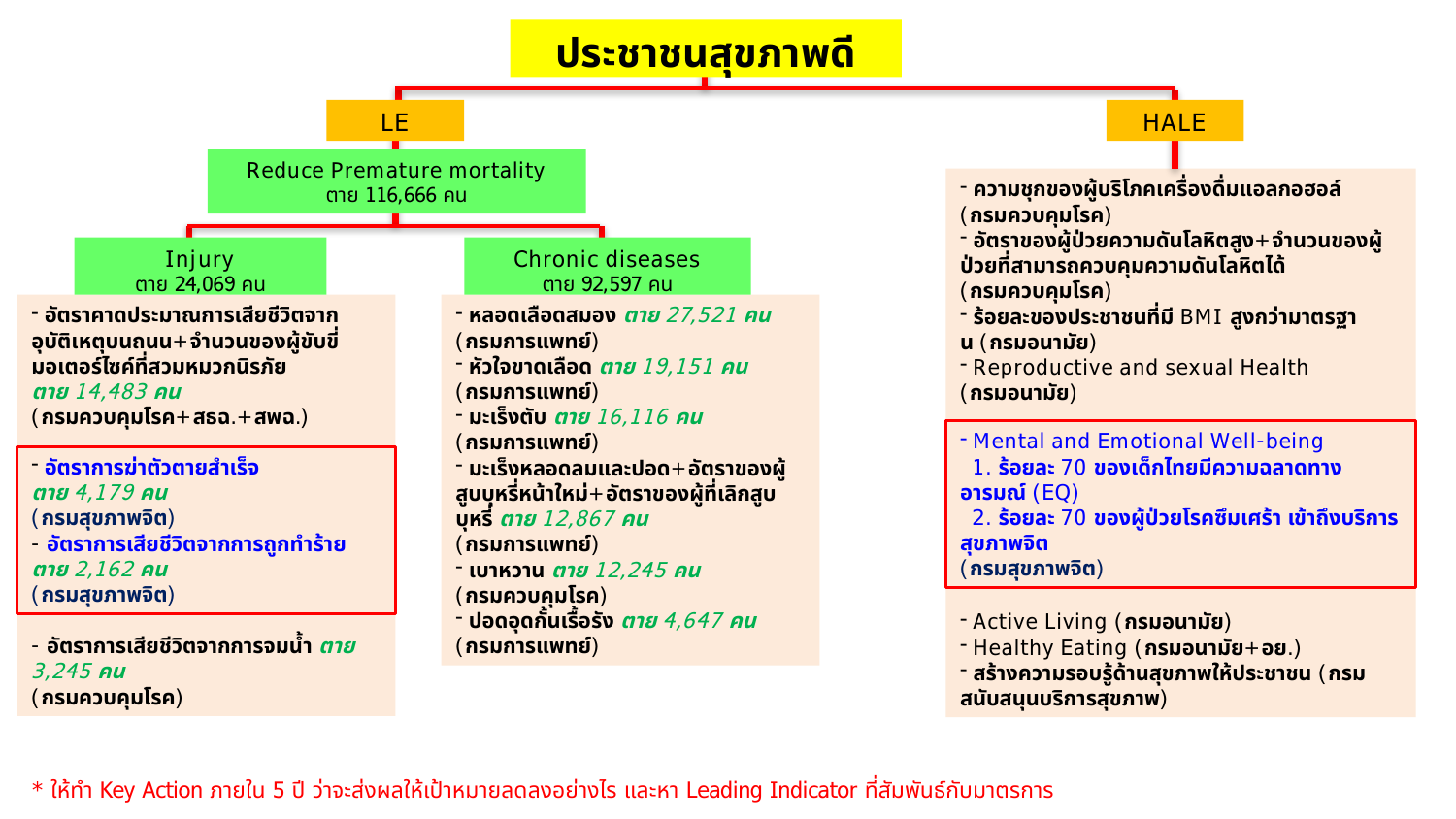

# ประชาชนสุขภาพดี
LE
HALE
Reduce Premature mortality
ตาย 116,666 คน
 ความชุกของผู้บริโภคเครื่องดื่มแอลกอฮอล์   (กรมควบคุมโรค)
 อัตราของผู้ป่วยความดันโลหิตสูง+จำนวนของผู้ป่วยที่สามารถควบคุมความดันโลหิตได้
(กรมควบคุมโรค)
 ร้อยละของประชาชนที่มี BMI สูงกว่ามาตรฐาน (กรมอนามัย)
 Reproductive and sexual Health
(กรมอนามัย)

 Mental and Emotional Well-being
  1. ร้อยละ 80 ของเด็กไทยที่มีภาวะทางอารมณ์ สังคม และพฤติกรรมอยู่ในเกณฑ์ปกติ
  2. ร้อยละ 73 ของผู้ป่วยโรคซึมเศร้า เข้าถึงบริการสุขภาพจิต
(กรมสุขภาพจิต)

 Active Living (กรมอนามัย)
 Healthy Eating (กรมอนามัย+อย.)
 สร้างความรอบรู้ด้านสุขภาพให้ประชาชน (กรมสนับสนุนบริการสุขภาพ)
Injury
ตาย 24,069 คน
Chronic diseases
ตาย 92,597 คน
 อัตราคาดประมาณการเสียชีวิตจากอุบัติเหตุบนถนน+จำนวนของผู้ขับขี่มอเตอร์ไซค์ที่สวมหมวกนิรภัย
ตาย 14,483 คน
(กรมควบคุมโรค+สธฉ.+สพฉ.)

 อัตราการฆ่าตัวตายสำเร็จ
ตาย 4,179 คน
(กรมสุขภาพจิต)
- อัตราการเสียชีวิตจากการถูกทำร้าย ตาย 2,162 คน
(กรมสุขภาพจิต)

- อัตราการเสียชีวิตจากการจมน้ำ ตาย 3,245 คน
(กรมควบคุมโรค)
 หลอดเลือดสมอง ตาย 27,521 คน
(กรมการแพทย์)
 หัวใจขาดเลือด ตาย 19,151 คน
(กรมการแพทย์)
 มะเร็งตับ ตาย 16,116 คน
(กรมการแพทย์)
 มะเร็งหลอดลมและปอด+อัตราของผู้สูบบุหรี่หน้าใหม่+อัตราของผู้ที่เลิกสูบบุหรี่ ตาย 12,867 คน
(กรมการแพทย์)
 เบาหวาน ตาย 12,245 คน
(กรมควบคุมโรค)
 ปอดอุดกั้นเรื้อรัง ตาย 4,647 คน
(กรมการแพทย์)
 Mental and Emotional Well-being
  1. ร้อยละ 70 ของเด็กไทยมีความฉลาดทางอารมณ์ (EQ)
  2. ร้อยละ 70 ของผู้ป่วยโรคซึมเศร้า เข้าถึงบริการสุขภาพจิต
(กรมสุขภาพจิต)
 อัตราการฆ่าตัวตายสำเร็จ
ตาย 4,179 คน
(กรมสุขภาพจิต)
- อัตราการเสียชีวิตจากการถูกทำร้าย ตาย 2,162 คน
(กรมสุขภาพจิต)
* ให้ทำ Key Action ภายใน 5 ปี ว่าจะส่งผลให้เป้าหมายลดลงอย่างไร และหา Leading Indicator ที่สัมพันธ์กับมาตรการ